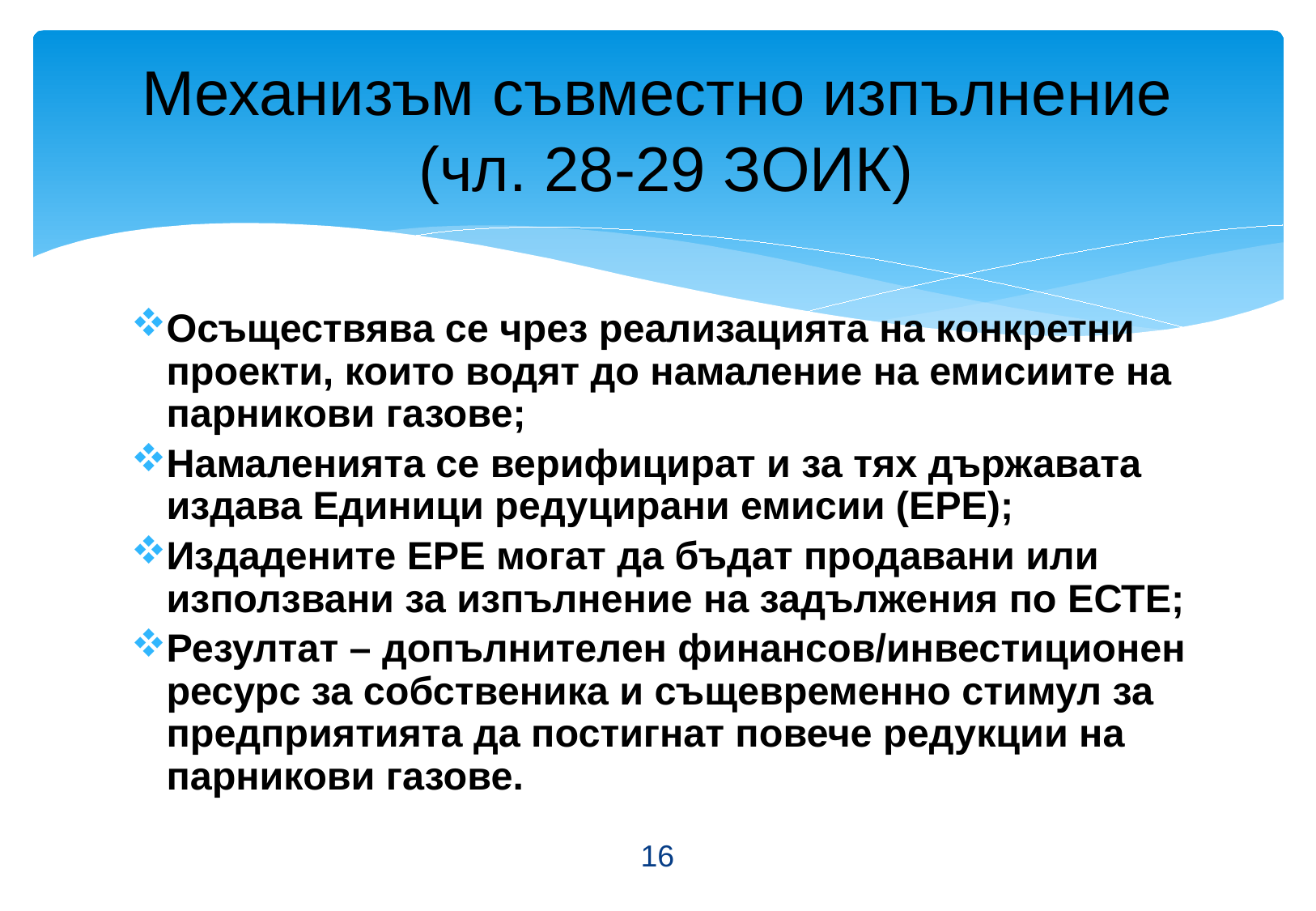

# Механизъм съвместно изпълнение (чл. 28-29 ЗОИК)
Осъществява се чрез реализацията на конкретни проекти, които водят до намаление на емисиите на парникови газове;
Намаленията се верифицират и за тях държавата издава Единици редуцирани емисии (ЕРЕ);
Издадените ЕРЕ могат да бъдат продавани или използвани за изпълнение на задължения по ЕСТЕ;
Резултат – допълнителен финансов/инвестиционен ресурс за собственика и същевременно стимул за предприятията да постигнат повече редукции на парникови газове.

16